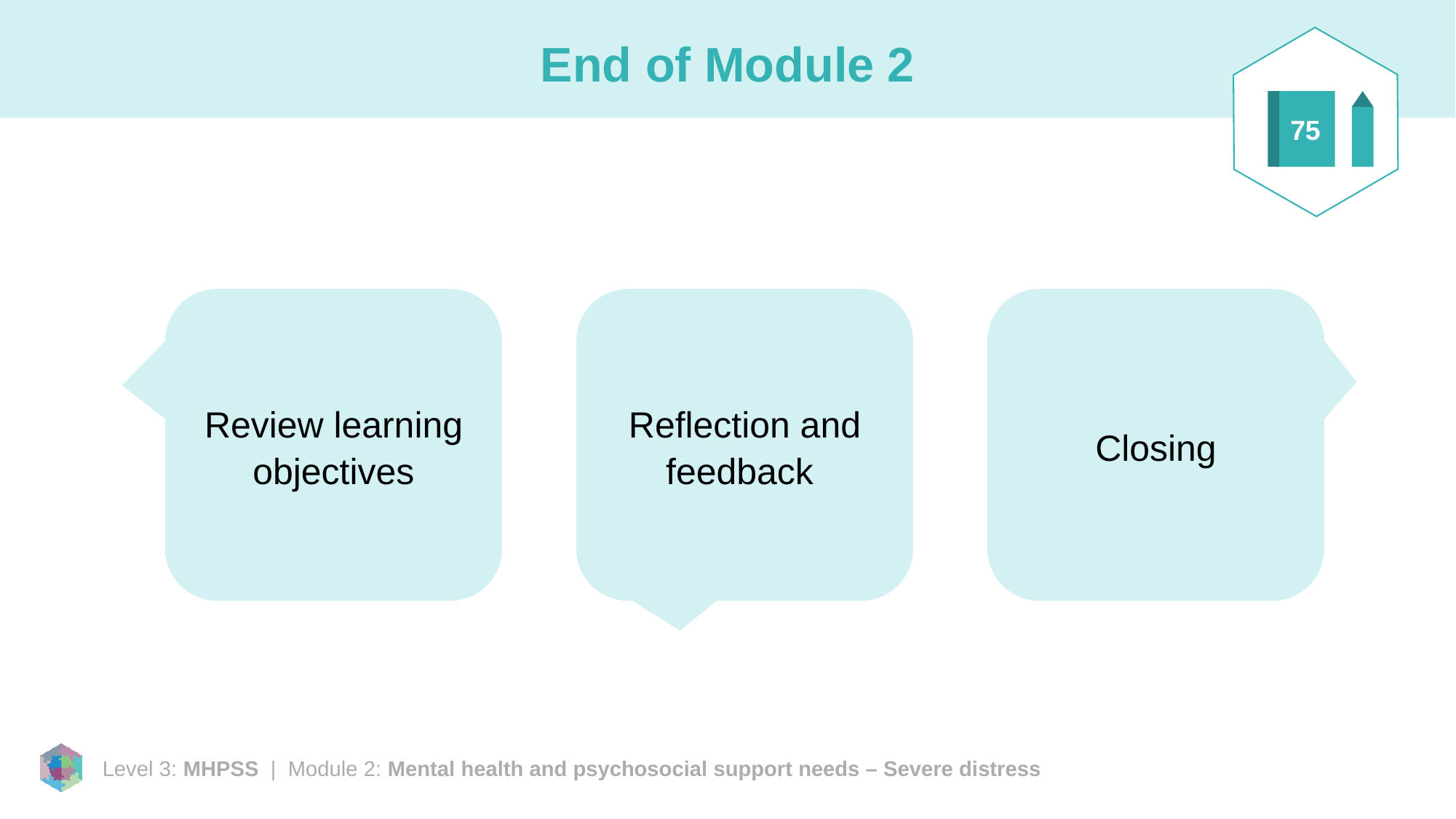

75

# End of Module 2
Review learning objectives
Reflection and feedback
Closing